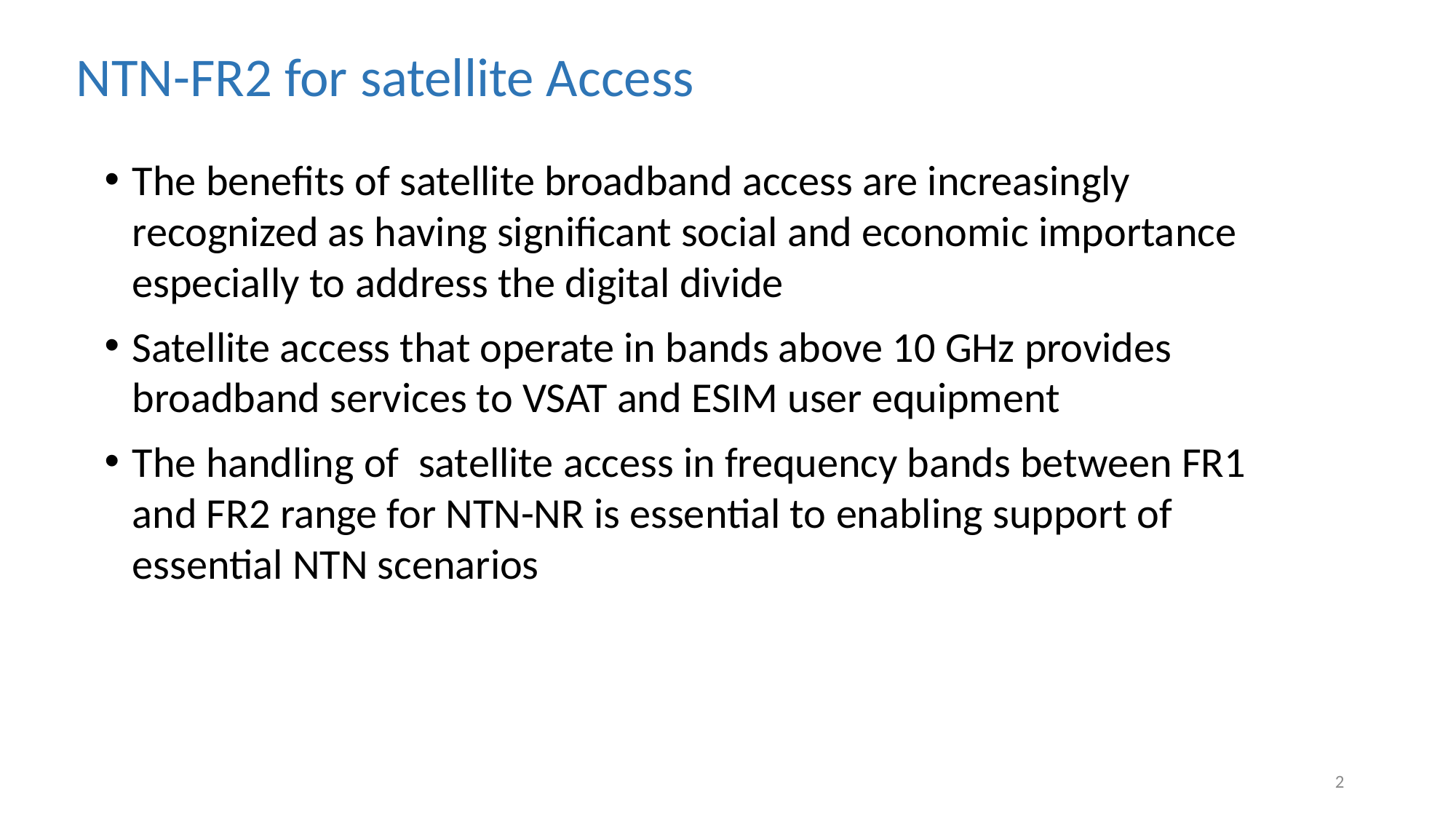

# NTN-FR2 for satellite Access
The benefits of satellite broadband access are increasingly recognized as having significant social and economic importance especially to address the digital divide
Satellite access that operate in bands above 10 GHz provides broadband services to VSAT and ESIM user equipment
The handling of  satellite access in frequency bands between FR1 and FR2 range for NTN-NR is essential to enabling support of essential NTN scenarios

2